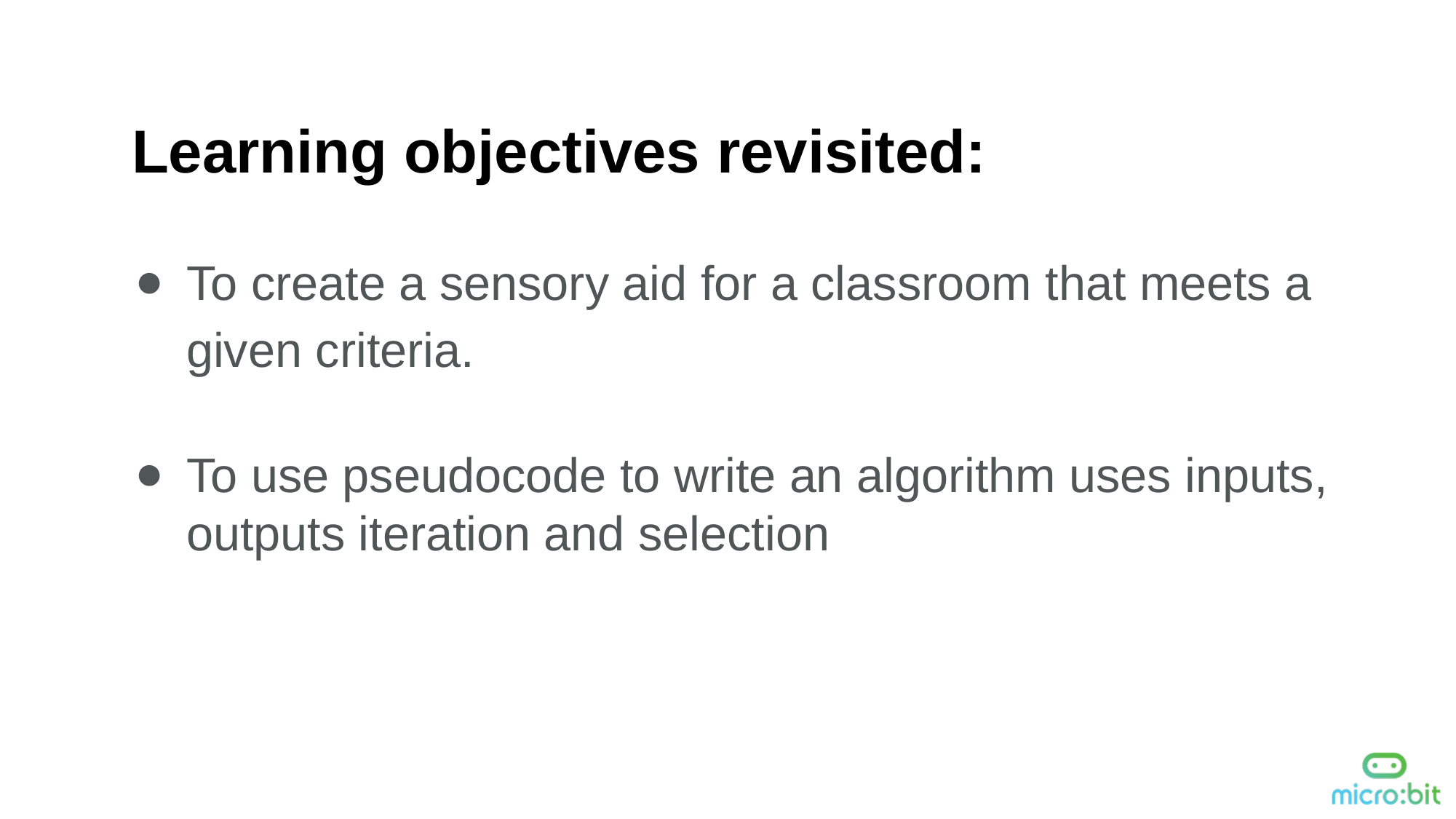

Learning objectives revisited:

To create a sensory aid for a classroom that meets a given criteria.

To use pseudocode to write an algorithm uses inputs, outputs iteration and selection